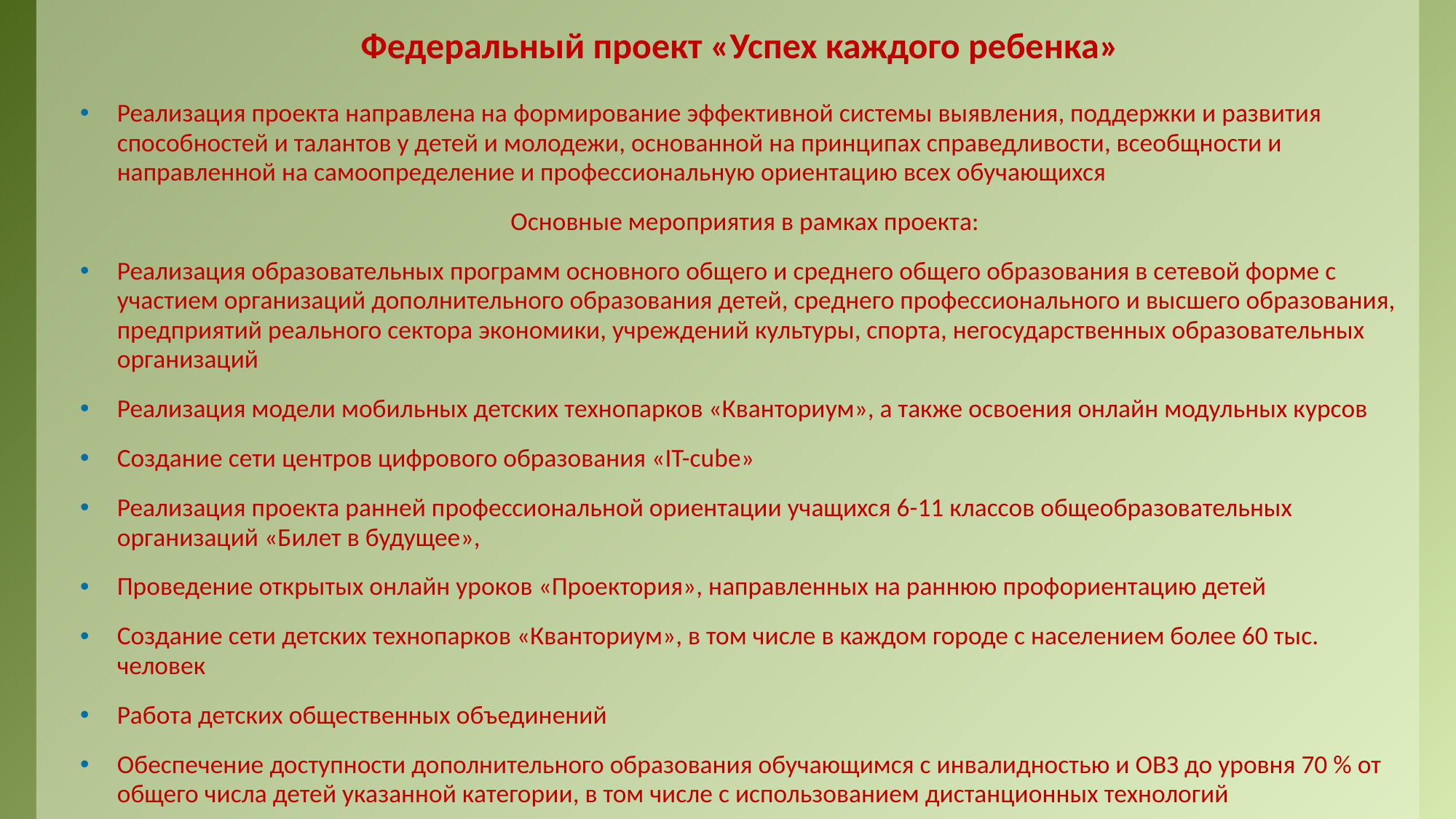

# Федеральный проект «Успех каждого ребенка»
Реализация проекта направлена на формирование эффективной системы выявления, поддержки и развития способностей и талантов у детей и молодежи, основанной на принципах справедливости, всеобщности и направленной на самоопределение и профессиональную ориентацию всех обучающихся
Основные мероприятия в рамках проекта:
Реализация образовательных программ основного общего и среднего общего образования в сетевой форме с участием организаций дополнительного образования детей, среднего профессионального и высшего образования, предприятий реального сектора экономики, учреждений культуры, спорта, негосударственных образовательных организаций
Реализация модели мобильных детских технопарков «Кванториум», а также освоения онлайн модульных курсов
Создание сети центров цифрового образования «IT-cube»
Реализация проекта ранней профессиональной ориентации учащихся 6-11 классов общеобразовательных организаций «Билет в будущее»,
Проведение открытых онлайн уроков «Проектория», направленных на раннюю профориентацию детей
Создание сети детских технопарков «Кванториум», в том числе в каждом городе с населением более 60 тыс. человек
Работа детских общественных объединений
Обеспечение доступности дополнительного образования обучающимся с инвалидностью и ОВЗ до уровня 70 % от общего числа детей указанной категории, в том числе с использованием дистанционных технологий